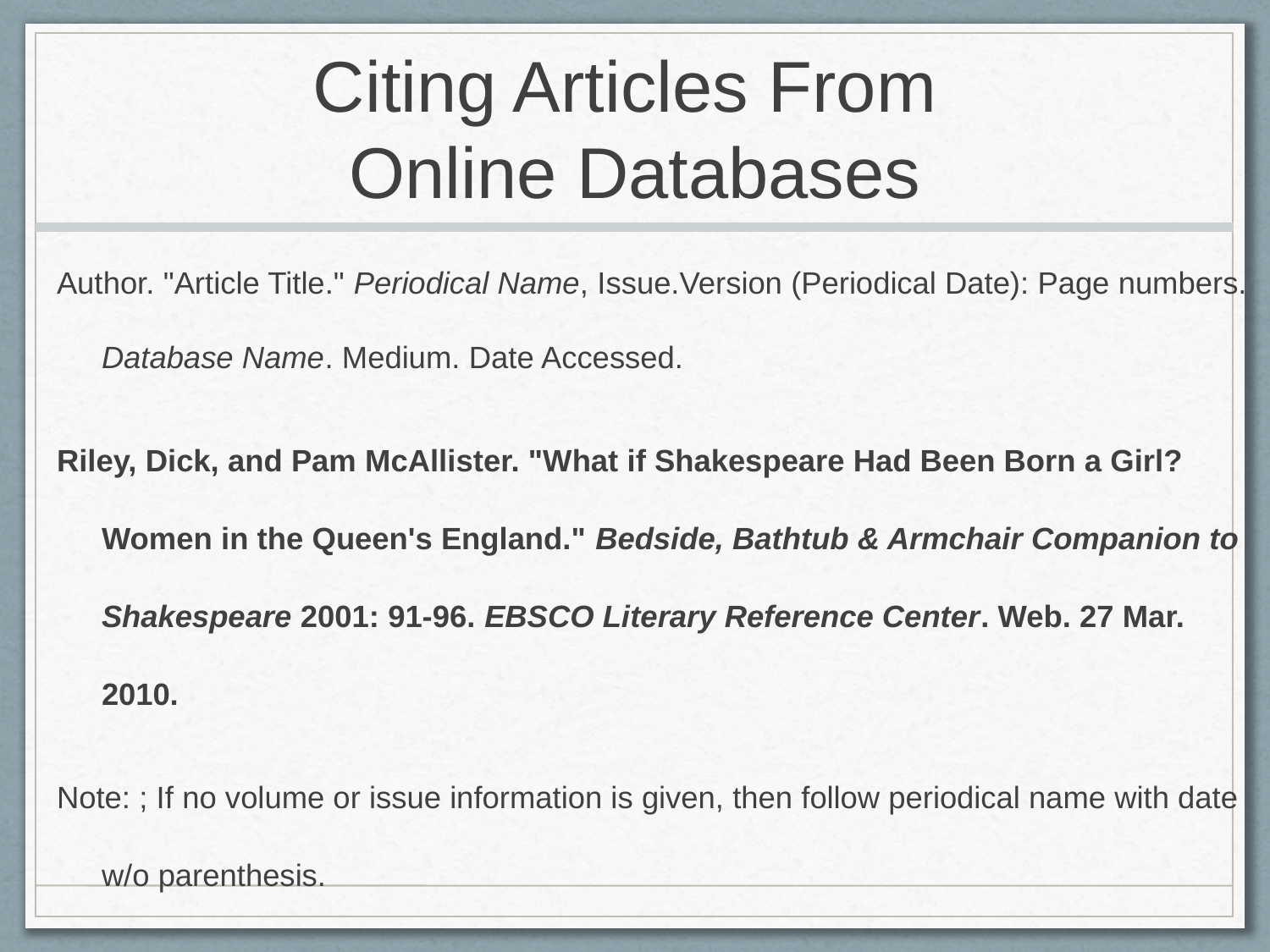

# Citing Articles From Online Databases
Author. "Article Title." Periodical Name, Issue.Version (Periodical Date): Page numbers. Database Name. Medium. Date Accessed.
Riley, Dick, and Pam McAllister. "What if Shakespeare Had Been Born a Girl? Women in the Queen's England." Bedside, Bathtub & Armchair Companion to Shakespeare 2001: 91-96. EBSCO Literary Reference Center. Web. 27 Mar. 2010.
Note: ; If no volume or issue information is given, then follow periodical name with date w/o parenthesis.